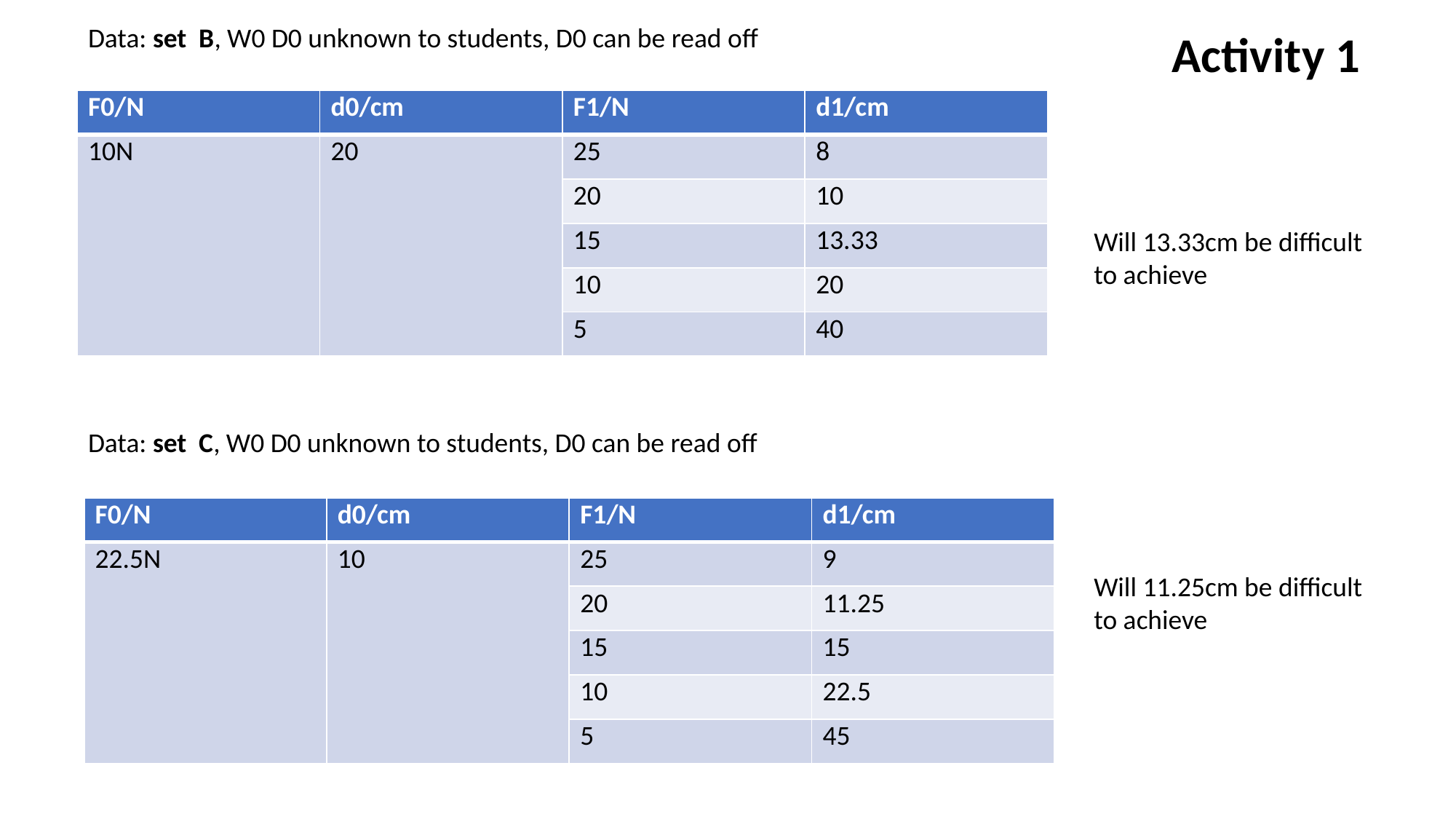

Data: set  B, W0 D0 unknown to students, D0 can be read off
Activity 1
| F0/N | d0/cm | F1/N | d1/cm |
| --- | --- | --- | --- |
| 10N | 20 | 25 | 8 |
|  |  | 20 | 10 |
|  |  | 15 | 13.33 |
|  |  | 10 | 20 |
|  |  | 5 | 40 |
Will 13.33cm be difficult to achieve
Data: set  C, W0 D0 unknown to students, D0 can be read off
| F0/N | d0/cm | F1/N | d1/cm |
| --- | --- | --- | --- |
| 22.5N | 10 | 25 | 9 |
|  |  | 20 | 11.25 |
|  |  | 15 | 15 |
|  |  | 10 | 22.5 |
|  |  | 5 | 45 |
Will 11.25cm be difficult to achieve